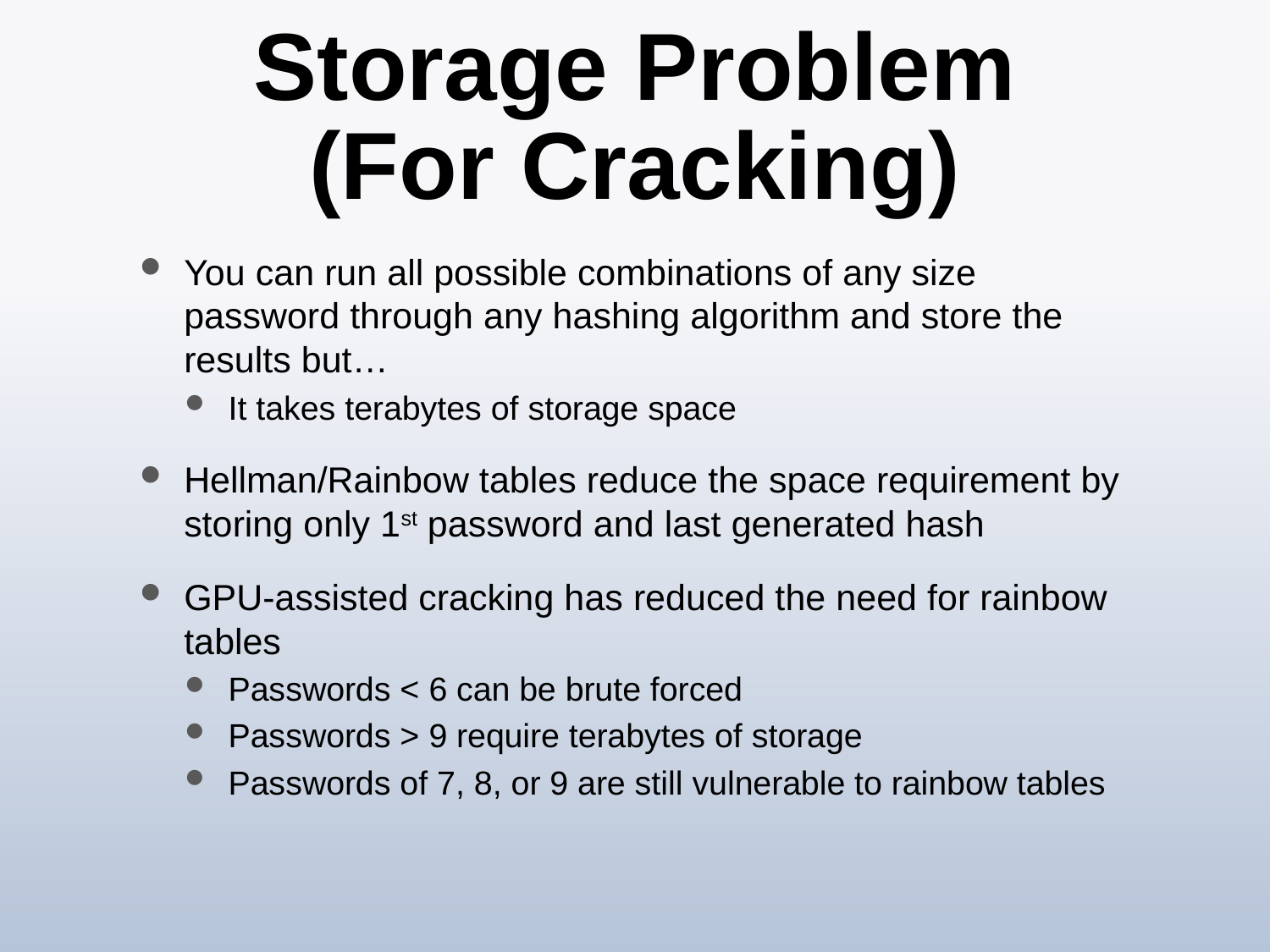

# Storage Problem (For Cracking)
You can run all possible combinations of any size password through any hashing algorithm and store the results but…
It takes terabytes of storage space
Hellman/Rainbow tables reduce the space requirement by storing only 1st password and last generated hash
GPU-assisted cracking has reduced the need for rainbow tables
Passwords < 6 can be brute forced
Passwords > 9 require terabytes of storage
Passwords of 7, 8, or 9 are still vulnerable to rainbow tables